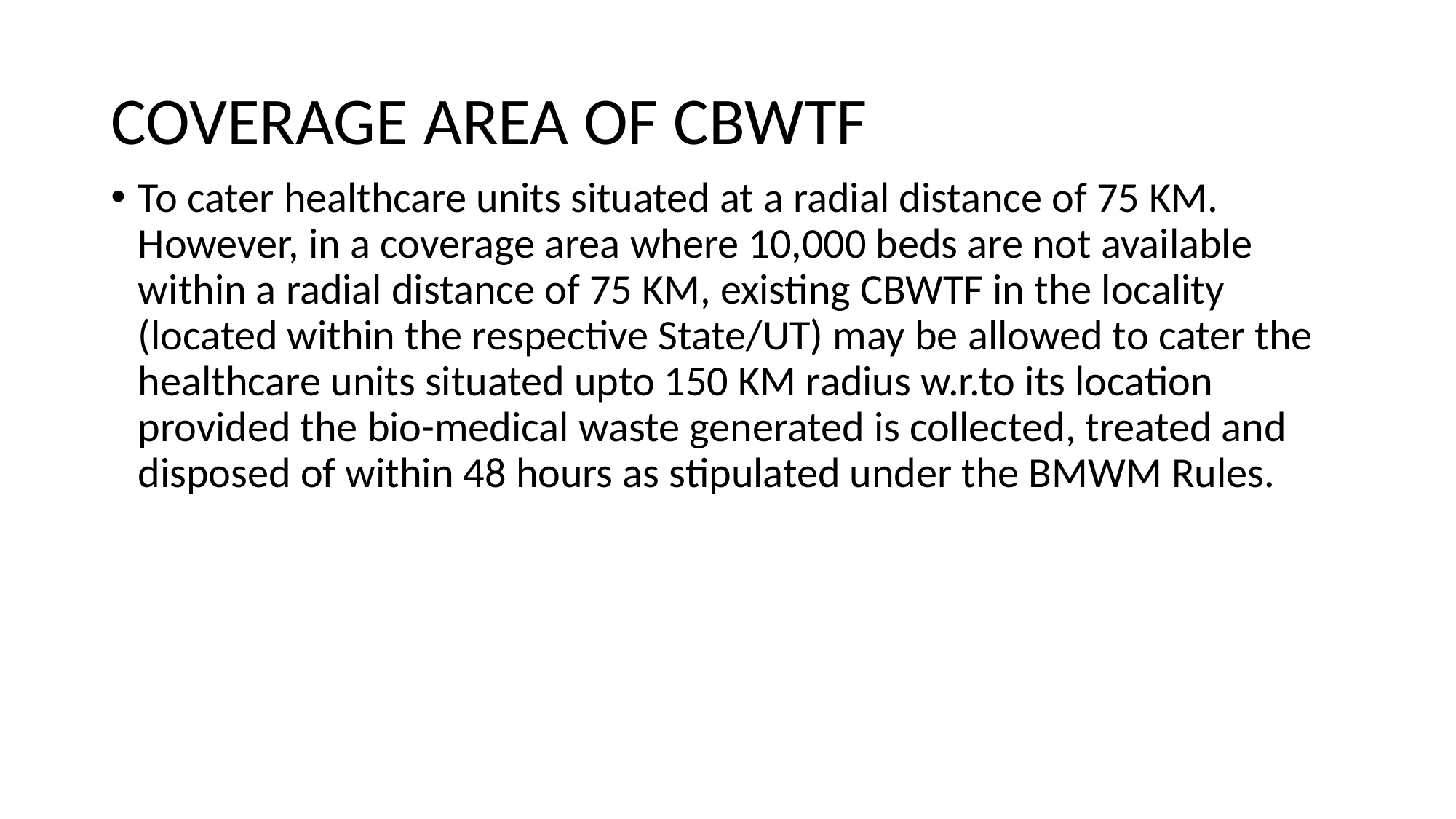

# COVERAGE AREA OF CBWTF
To cater healthcare units situated at a radial distance of 75 KM. However, in a coverage area where 10,000 beds are not available within a radial distance of 75 KM, existing CBWTF in the locality (located within the respective State/UT) may be allowed to cater the healthcare units situated upto 150 KM radius w.r.to its location provided the bio-medical waste generated is collected, treated and disposed of within 48 hours as stipulated under the BMWM Rules.